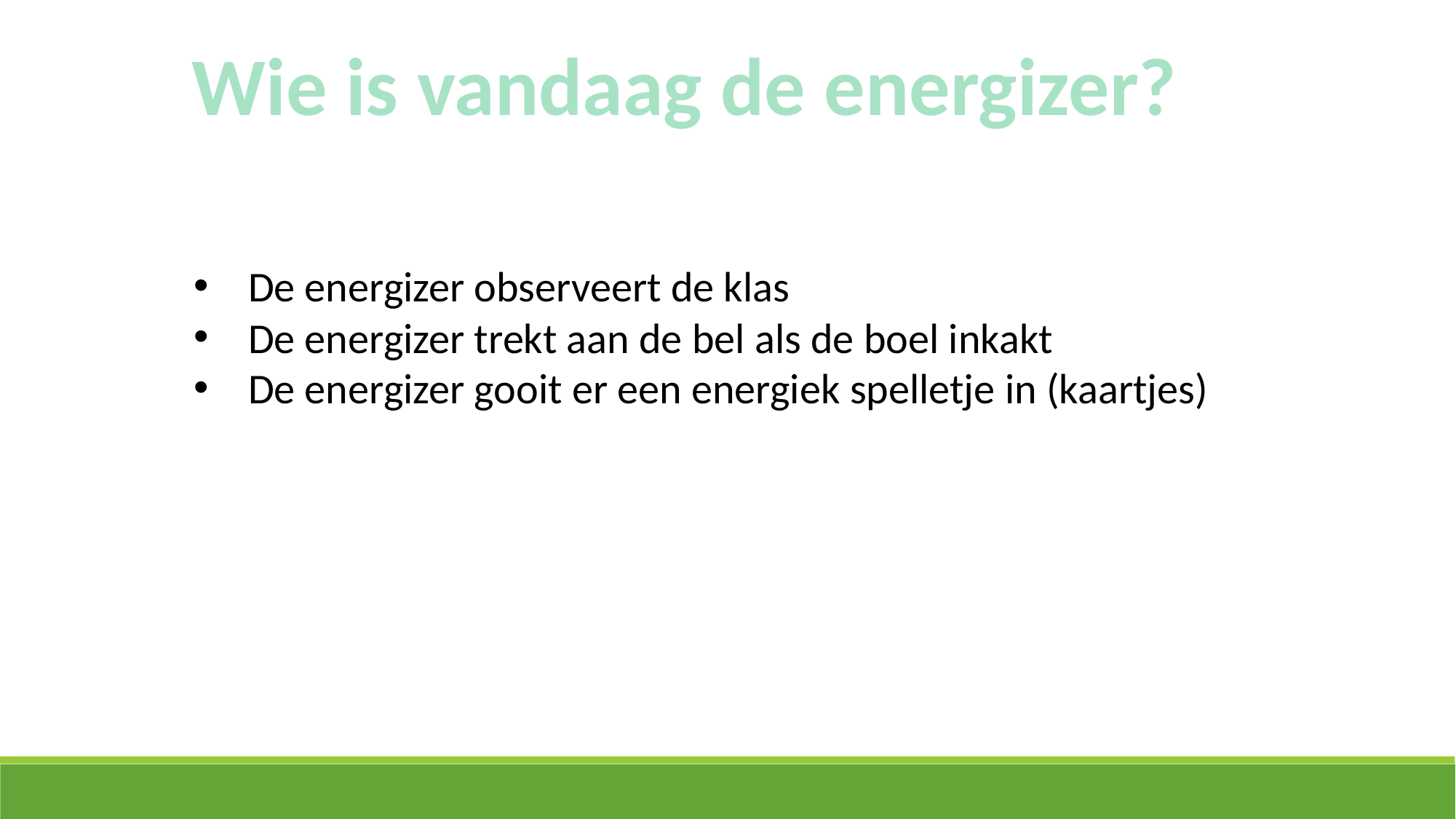

Wie is vandaag de energizer?
De energizer observeert de klas
De energizer trekt aan de bel als de boel inkakt
De energizer gooit er een energiek spelletje in (kaartjes)